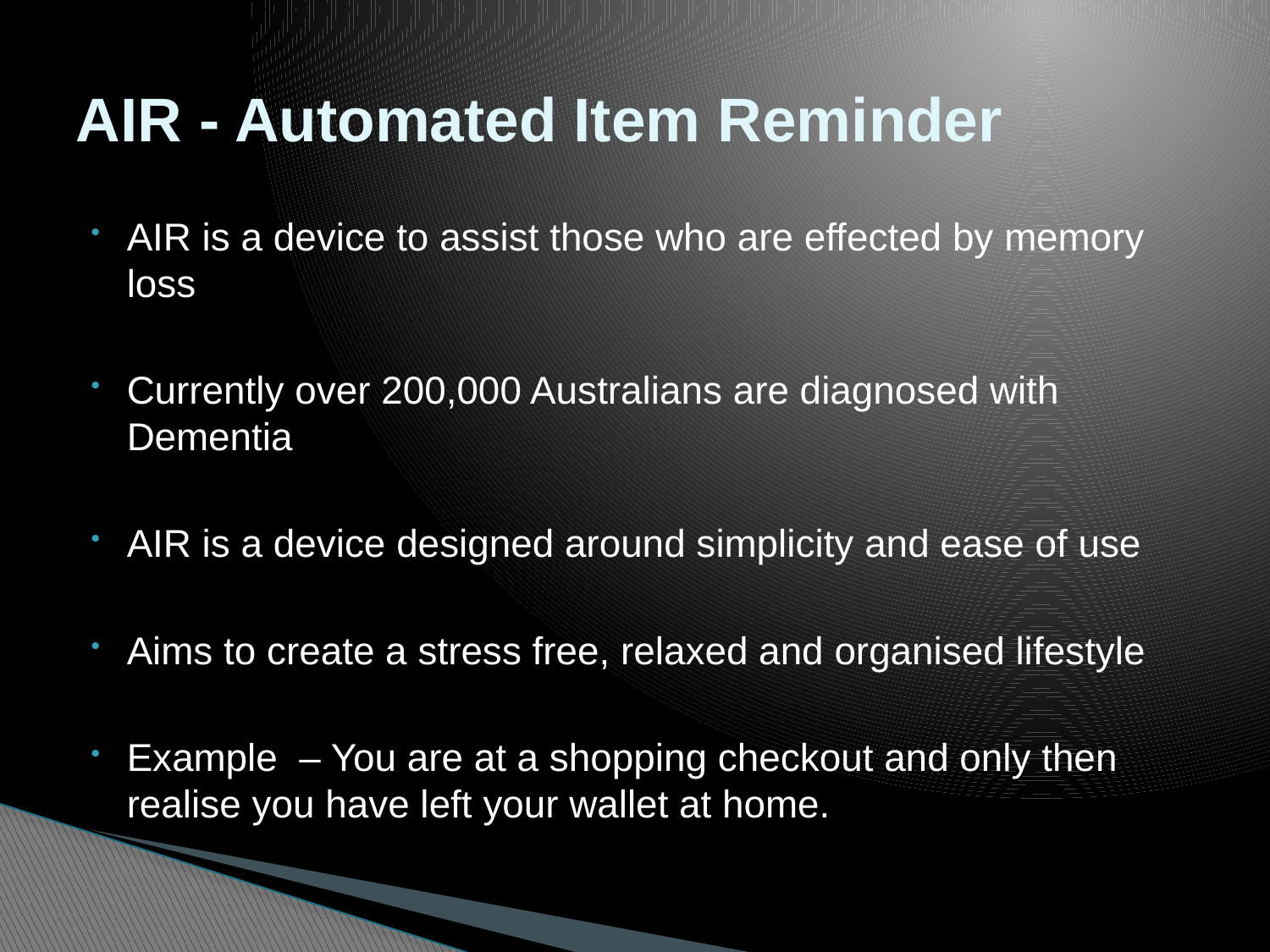

# AIR - Automated Item Reminder
AIR is a device to assist those who are effected by memory loss

Currently over 200,000 Australians are diagnosed with Dementia

AIR is a device designed around simplicity and ease of use

Aims to create a stress free, relaxed and organised lifestyle

Example  – You are at a shopping checkout and only then realise you have left your wallet at home.